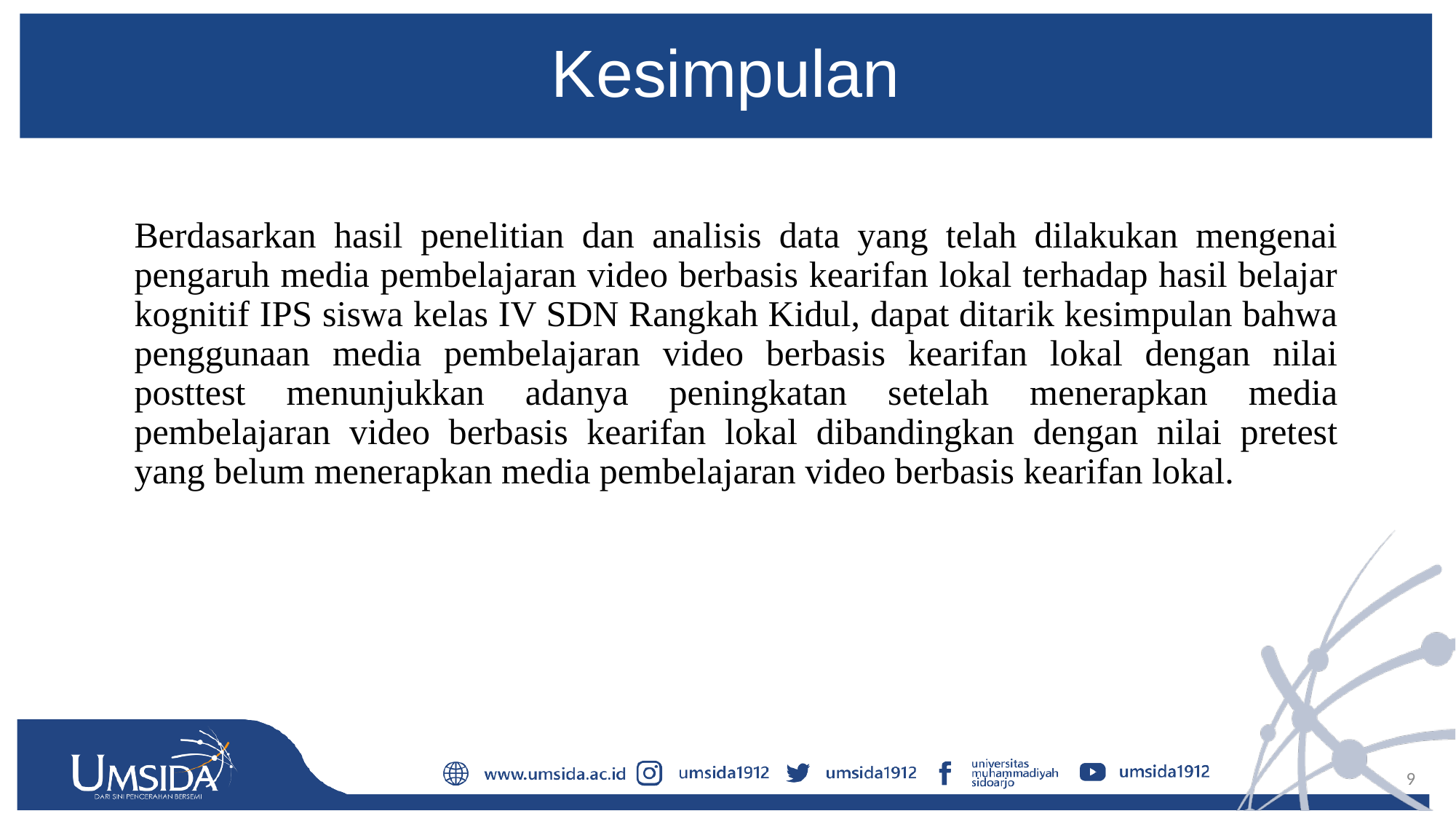

# Kesimpulan
Berdasarkan hasil penelitian dan analisis data yang telah dilakukan mengenai pengaruh media pembelajaran video berbasis kearifan lokal terhadap hasil belajar kognitif IPS siswa kelas IV SDN Rangkah Kidul, dapat ditarik kesimpulan bahwa penggunaan media pembelajaran video berbasis kearifan lokal dengan nilai posttest menunjukkan adanya peningkatan setelah menerapkan media pembelajaran video berbasis kearifan lokal dibandingkan dengan nilai pretest yang belum menerapkan media pembelajaran video berbasis kearifan lokal.